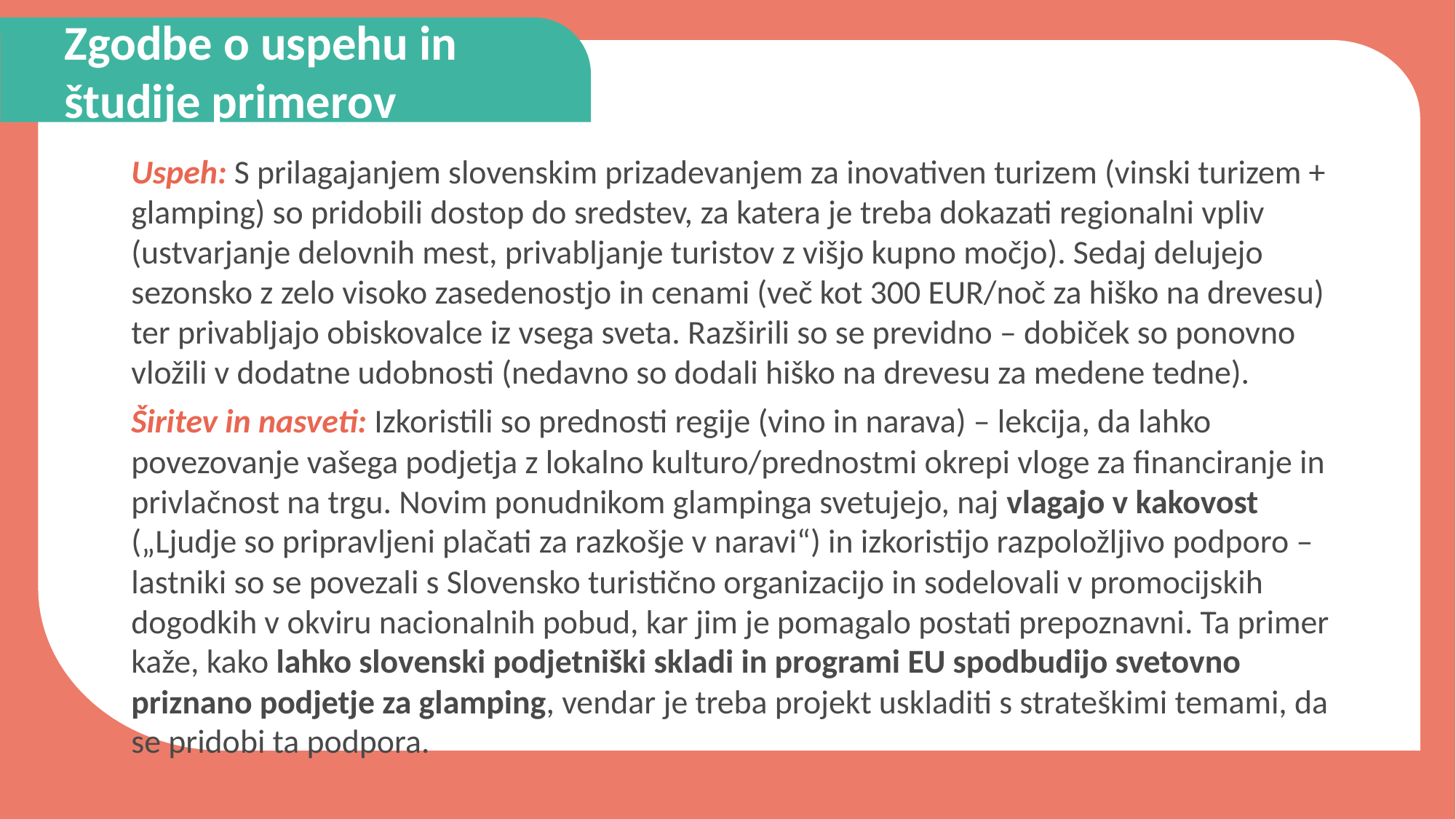

Zgodbe o uspehu in študije primerov
Uspeh: S prilagajanjem slovenskim prizadevanjem za inovativen turizem (vinski turizem + glamping) so pridobili dostop do sredstev, za katera je treba dokazati regionalni vpliv (ustvarjanje delovnih mest, privabljanje turistov z višjo kupno močjo). Sedaj delujejo sezonsko z zelo visoko zasedenostjo in cenami (več kot 300 EUR/noč za hiško na drevesu) ter privabljajo obiskovalce iz vsega sveta. Razširili so se previdno – dobiček so ponovno vložili v dodatne udobnosti (nedavno so dodali hiško na drevesu za medene tedne).
Širitev in nasveti: Izkoristili so prednosti regije (vino in narava) – lekcija, da lahko povezovanje vašega podjetja z lokalno kulturo/prednostmi okrepi vloge za financiranje in privlačnost na trgu. Novim ponudnikom glampinga svetujejo, naj vlagajo v kakovost („Ljudje so pripravljeni plačati za razkošje v naravi“) in izkoristijo razpoložljivo podporo – lastniki so se povezali s Slovensko turistično organizacijo in sodelovali v promocijskih dogodkih v okviru nacionalnih pobud, kar jim je pomagalo postati prepoznavni. Ta primer kaže, kako lahko slovenski podjetniški skladi in programi EU spodbudijo svetovno priznano podjetje za glamping, vendar je treba projekt uskladiti s strateškimi temami, da se pridobi ta podpora.